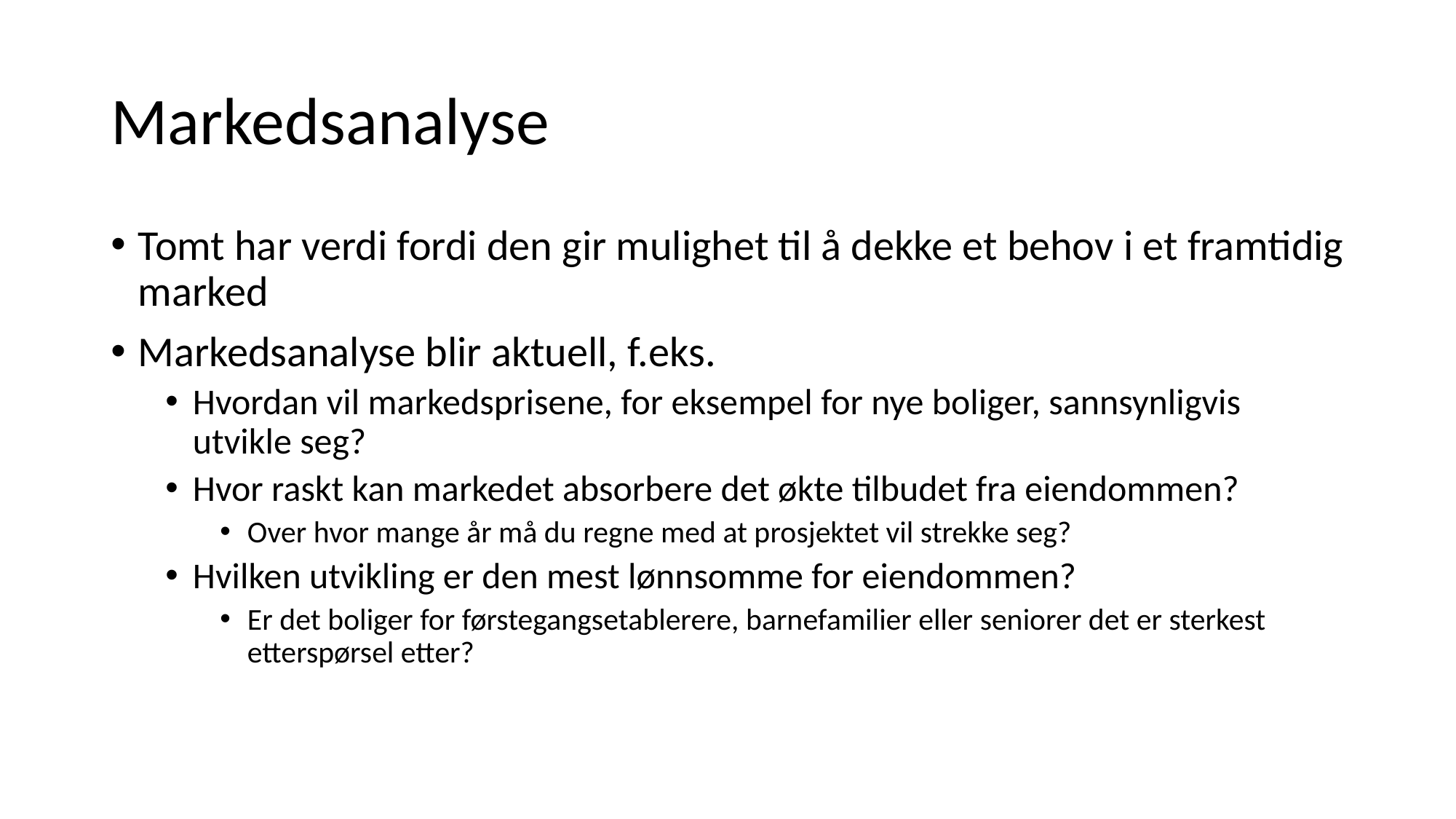

# Markedsanalyse
Tomt har verdi fordi den gir mulighet til å dekke et behov i et framtidig marked
Markedsanalyse blir aktuell, f.eks.
Hvordan vil markedsprisene, for eksempel for nye boliger, sannsynligvis utvikle seg?
Hvor raskt kan markedet absorbere det økte tilbudet fra eiendommen?
Over hvor mange år må du regne med at prosjektet vil strekke seg?
Hvilken utvikling er den mest lønnsomme for eiendommen?
Er det boliger for førstegangsetablerere, barnefamilier eller seniorer det er sterkest etterspørsel etter?